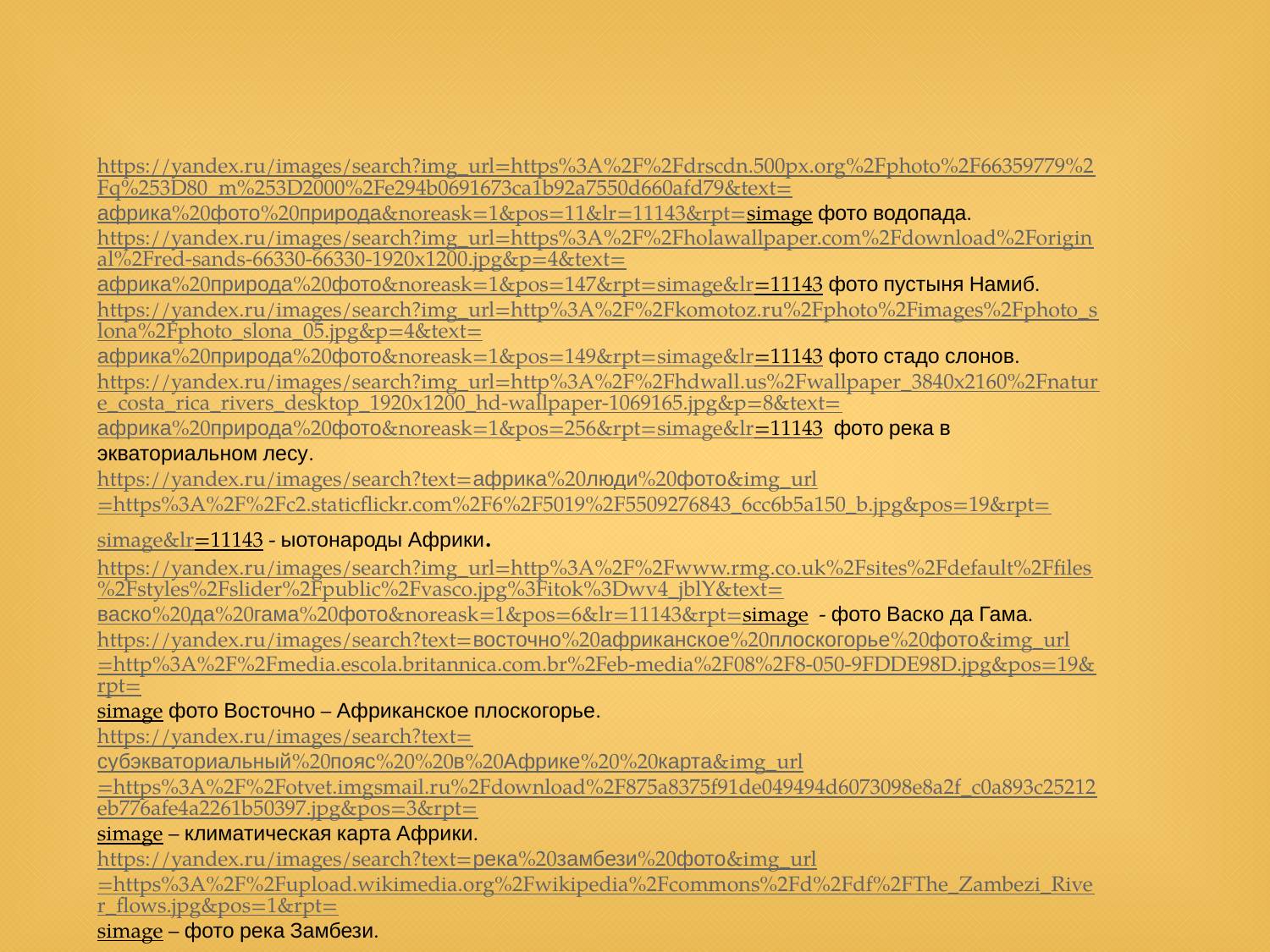

https://yandex.ru/images/search?img_url=https%3A%2F%2Fdrscdn.500px.org%2Fphoto%2F66359779%2Fq%253D80_m%253D2000%2Fe294b0691673ca1b92a7550d660afd79&text=африка%20фото%20природа&noreask=1&pos=11&lr=11143&rpt=simage фото водопада.
https://yandex.ru/images/search?img_url=https%3A%2F%2Fholawallpaper.com%2Fdownload%2Foriginal%2Fred-sands-66330-66330-1920x1200.jpg&p=4&text=африка%20природа%20фото&noreask=1&pos=147&rpt=simage&lr=11143 фото пустыня Намиб.
https://yandex.ru/images/search?img_url=http%3A%2F%2Fkomotoz.ru%2Fphoto%2Fimages%2Fphoto_slona%2Fphoto_slona_05.jpg&p=4&text=африка%20природа%20фото&noreask=1&pos=149&rpt=simage&lr=11143 фото стадо слонов.
https://yandex.ru/images/search?img_url=http%3A%2F%2Fhdwall.us%2Fwallpaper_3840x2160%2Fnature_costa_rica_rivers_desktop_1920x1200_hd-wallpaper-1069165.jpg&p=8&text=африка%20природа%20фото&noreask=1&pos=256&rpt=simage&lr=11143  фото река в экваториальном лесу.
https://yandex.ru/images/search?text=африка%20люди%20фото&img_url=https%3A%2F%2Fc2.staticflickr.com%2F6%2F5019%2F5509276843_6cc6b5a150_b.jpg&pos=19&rpt=simage&lr=11143 - ыотонароды Африки.
https://yandex.ru/images/search?img_url=http%3A%2F%2Fwww.rmg.co.uk%2Fsites%2Fdefault%2Ffiles%2Fstyles%2Fslider%2Fpublic%2Fvasco.jpg%3Fitok%3Dwv4_jblY&text=васко%20да%20гама%20фото&noreask=1&pos=6&lr=11143&rpt=simage  - фото Васко да Гама.
https://yandex.ru/images/search?text=восточно%20африканское%20плоскогорье%20фото&img_url=http%3A%2F%2Fmedia.escola.britannica.com.br%2Feb-media%2F08%2F8-050-9FDDE98D.jpg&pos=19&rpt=simage фото Восточно – Африканское плоскогорье.
https://yandex.ru/images/search?text=субэкваториальный%20пояс%20%20в%20Африке%20%20карта&img_url=https%3A%2F%2Fotvet.imgsmail.ru%2Fdownload%2F875a8375f91de049494d6073098e8a2f_c0a893c25212eb776afe4a2261b50397.jpg&pos=3&rpt=simage – климатическая карта Африки.
https://yandex.ru/images/search?text=река%20замбези%20фото&img_url=https%3A%2F%2Fupload.wikimedia.org%2Fwikipedia%2Fcommons%2Fd%2Fdf%2FThe_Zambezi_River_flows.jpg&pos=1&rpt=simage – фото река Замбези.